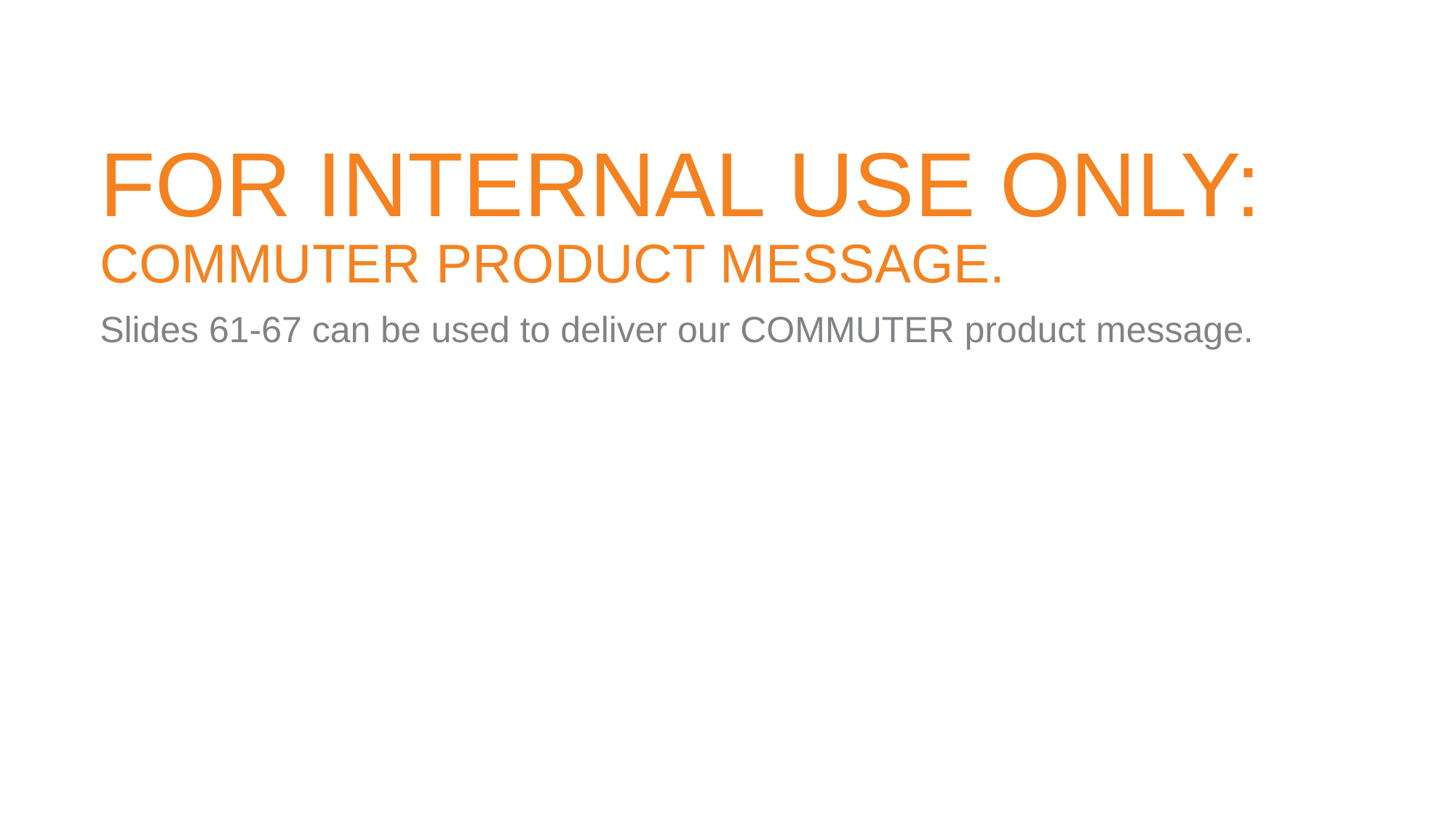

# FOR INTERNAL USE ONLY: COMMUTER PRODUCT MESSAGE.
Slides 61-67 can be used to deliver our COMMUTER product message.